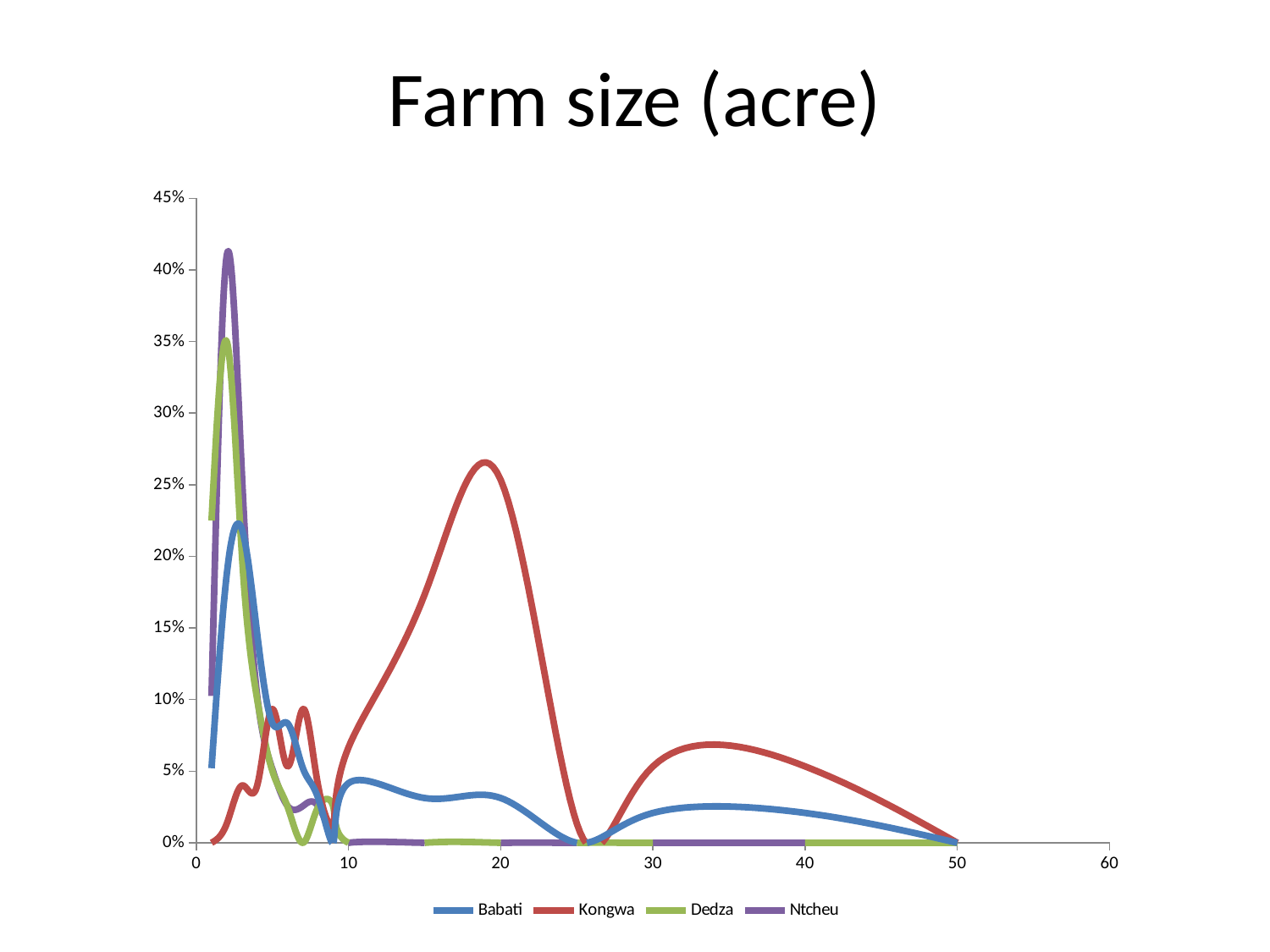

# Farm size (acre)

### Chart

| Category | Babati | Kongwa | Dedza | Ntcheu |
|---|---|---|---|---|